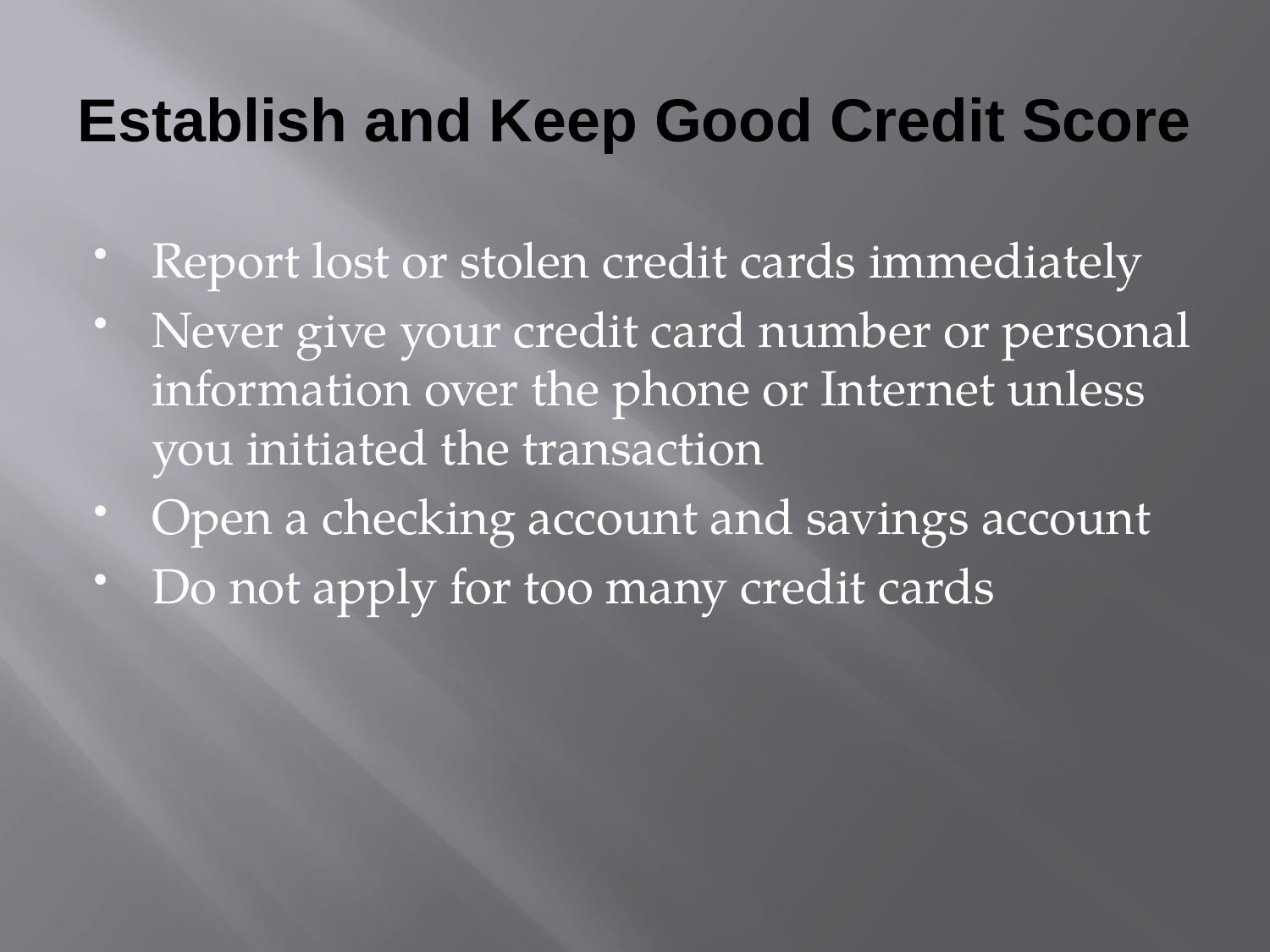

# Establish and Keep Good Credit Score
Report lost or stolen credit cards immediately
Never give your credit card number or personal information over the phone or Internet unless you initiated the transaction
Open a checking account and savings account
Do not apply for too many credit cards